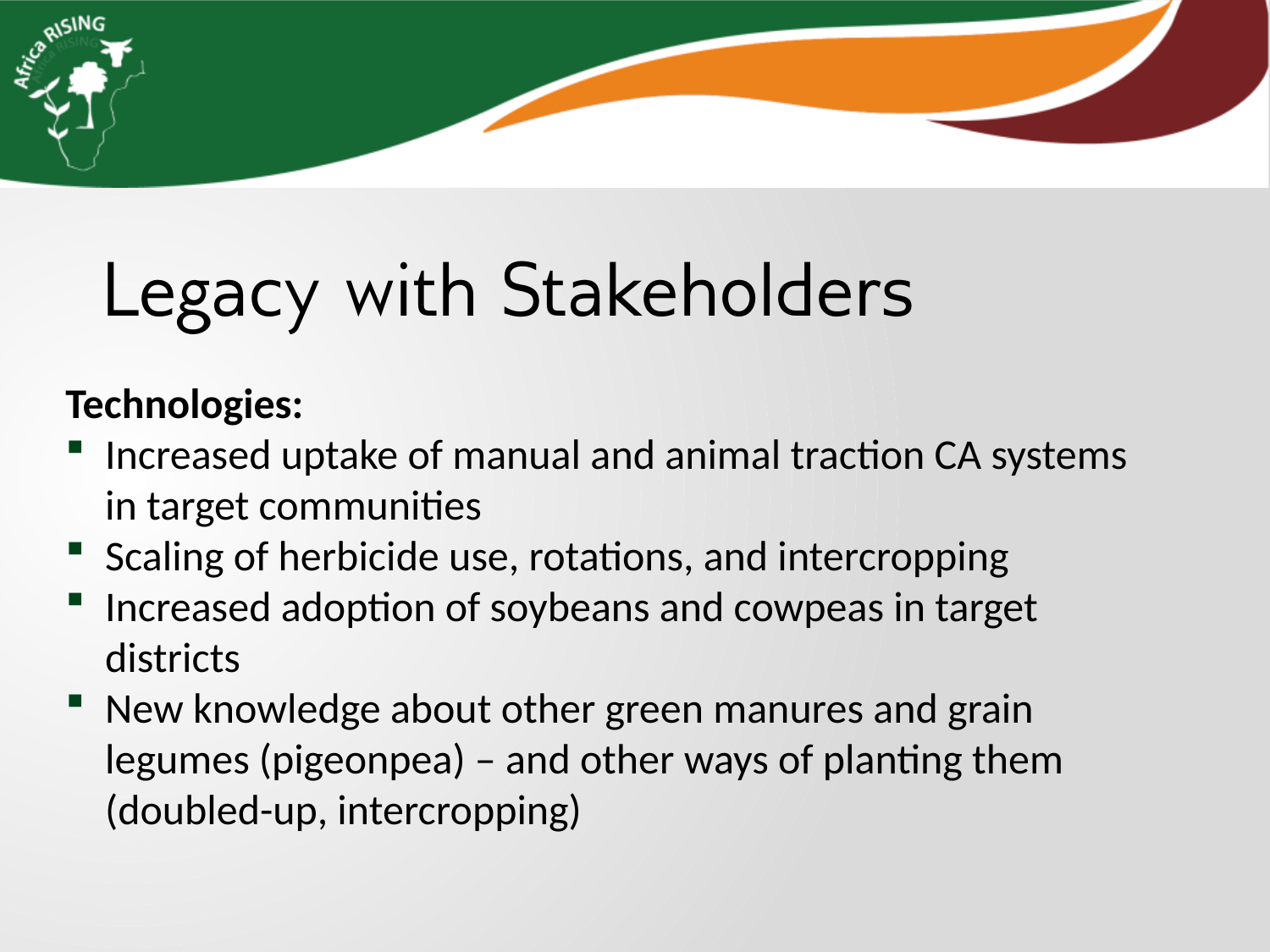

Legacy with Stakeholders
Technologies:
Increased uptake of manual and animal traction CA systems in target communities
Scaling of herbicide use, rotations, and intercropping
Increased adoption of soybeans and cowpeas in target districts
New knowledge about other green manures and grain legumes (pigeonpea) – and other ways of planting them (doubled-up, intercropping)